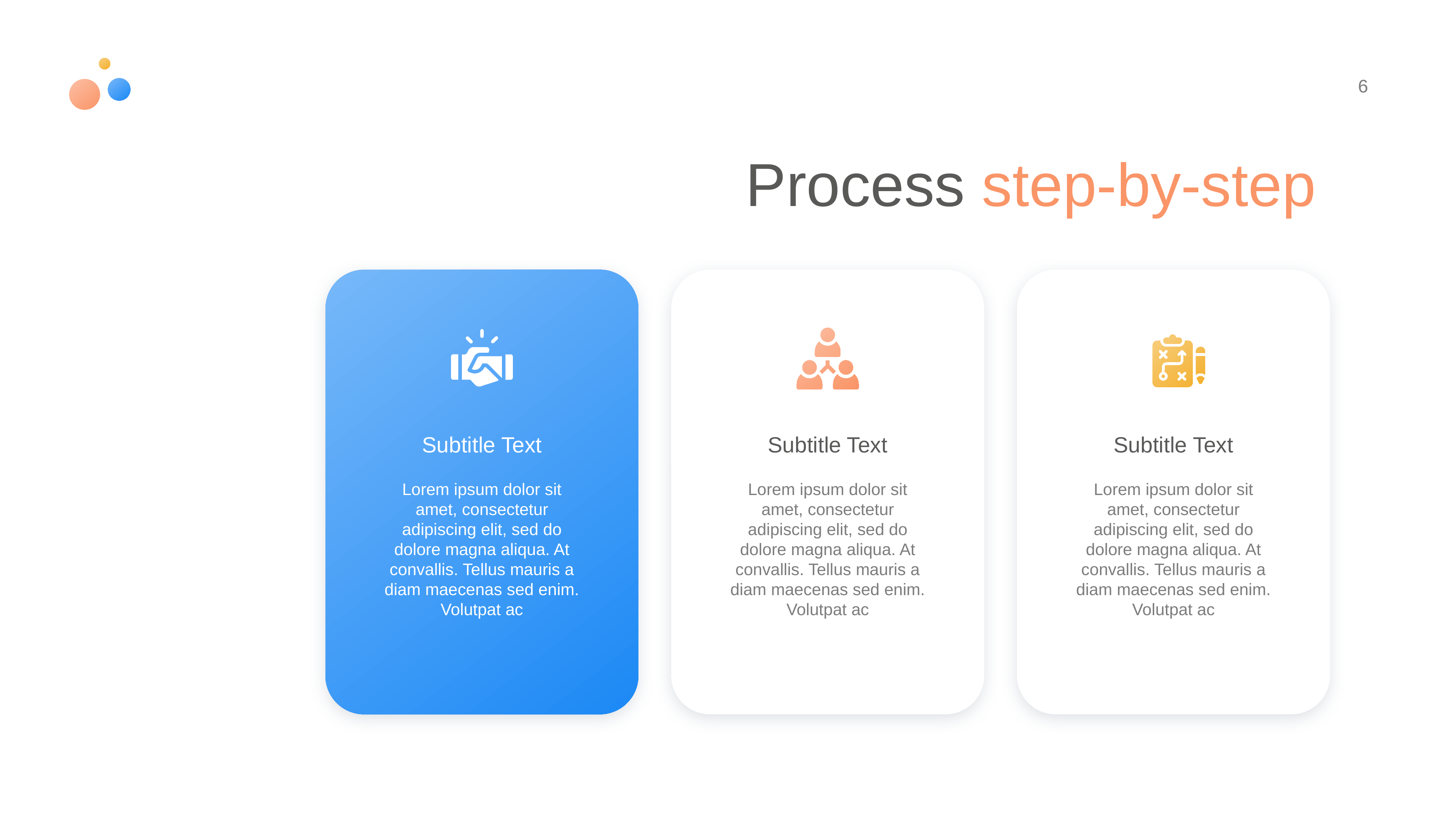

6

Process step-by-step

Subtitle Text
Subtitle Text
Subtitle Text
Lorem ipsum dolor sit amet, consectetur adipiscing elit, sed do dolore magna aliqua. At convallis. Tellus mauris a diam maecenas sed enim. Volutpat ac
Lorem ipsum dolor sit amet, consectetur adipiscing elit, sed do dolore magna aliqua. At convallis. Tellus mauris a diam maecenas sed enim. Volutpat ac
Lorem ipsum dolor sit amet, consectetur adipiscing elit, sed do dolore magna aliqua. At convallis. Tellus mauris a diam maecenas sed enim. Volutpat ac